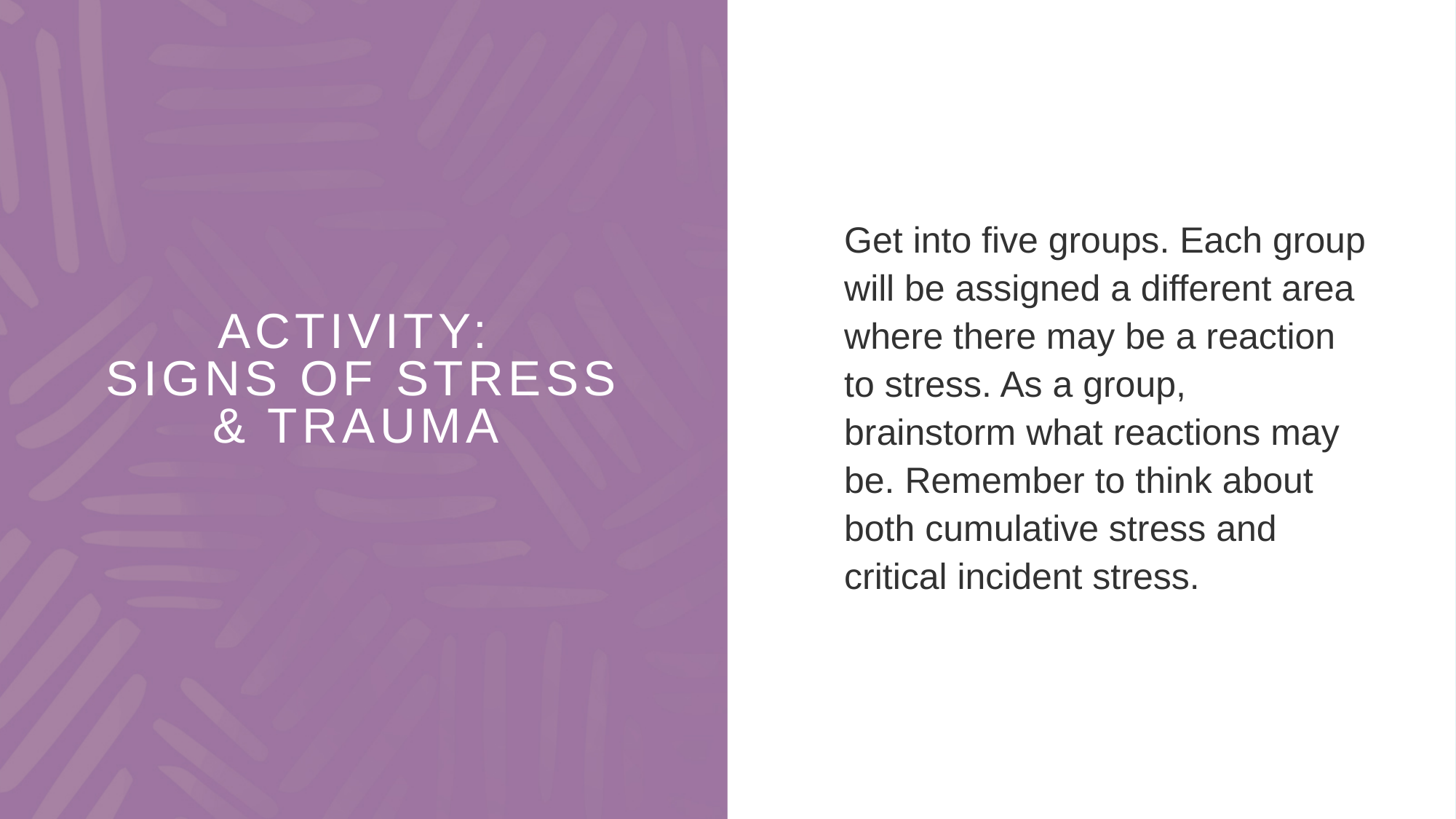

Get into five groups. Each group will be assigned a different area where there may be a reaction to stress. As a group, brainstorm what reactions may be. Remember to think about both cumulative stress and critical incident stress.
# Activity: Signs of stress & Trauma